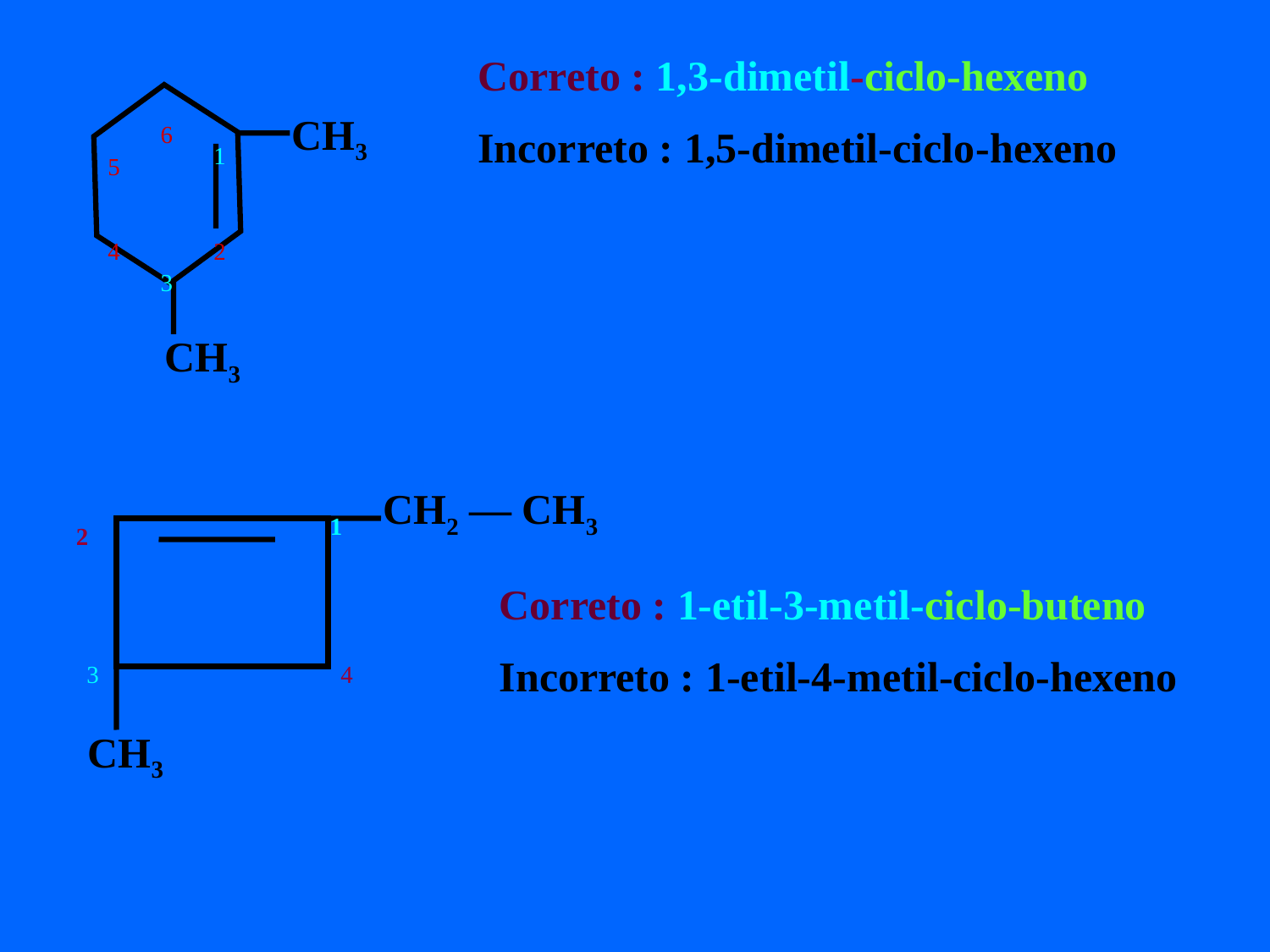

Correto : 1,3-dimetil-ciclo-hexeno
Incorreto : 1,5-dimetil-ciclo-hexeno
CH3

CH3
6
1
5
4
2
3
CH2 — CH3

CH3
1
2
Correto : 1-etil-3-metil-ciclo-buteno
Incorreto : 1-etil-4-metil-ciclo-hexeno
3
4